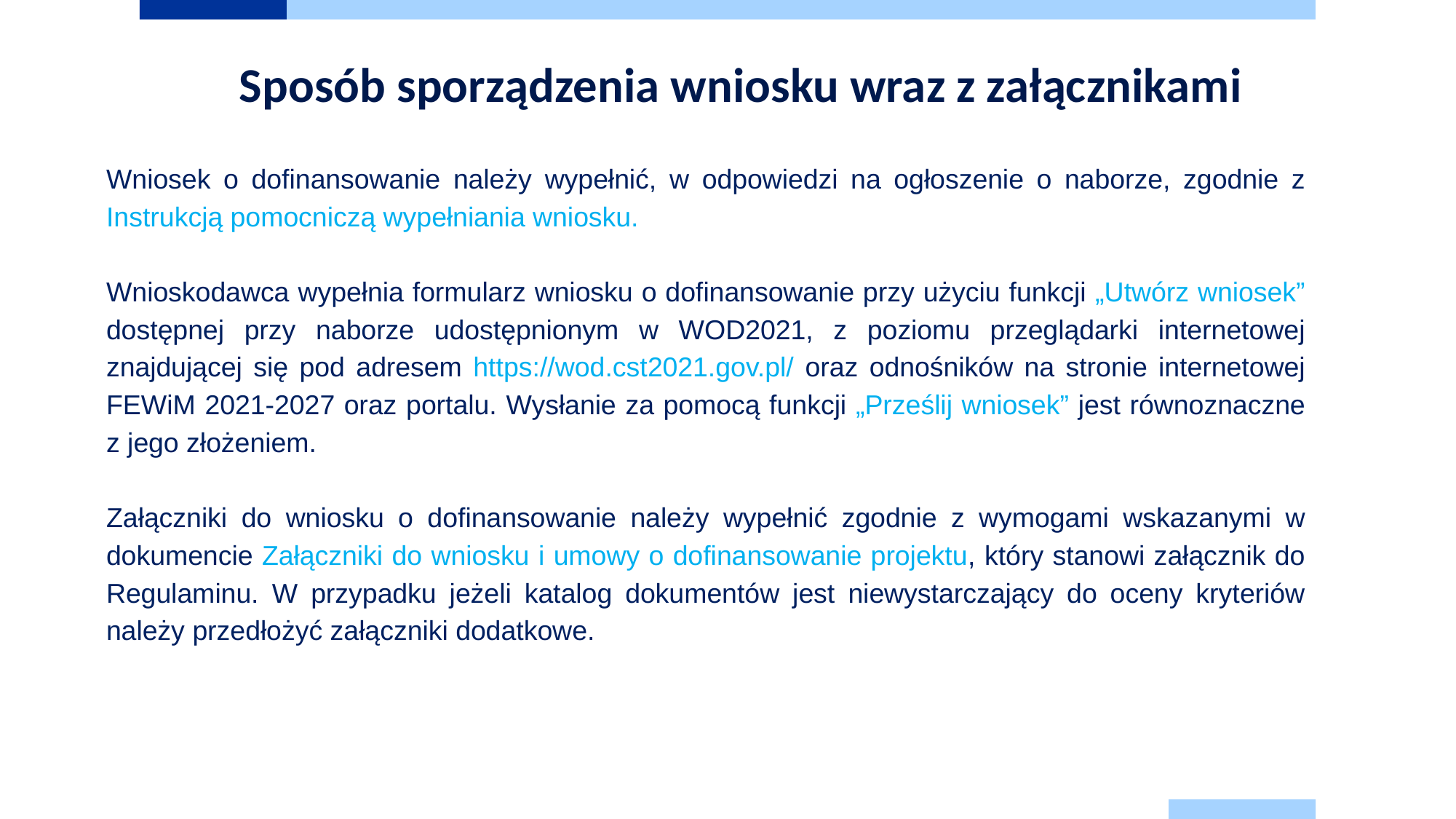

Sposób sporządzenia wniosku wraz z załącznikami
Wniosek o dofinansowanie należy wypełnić, w odpowiedzi na ogłoszenie o naborze, zgodnie z Instrukcją pomocniczą wypełniania wniosku.

Wnioskodawca wypełnia formularz wniosku o dofinansowanie przy użyciu funkcji „Utwórz wniosek” dostępnej przy naborze udostępnionym w WOD2021, z poziomu przeglądarki internetowej znajdującej się pod adresem https://wod.cst2021.gov.pl/ oraz odnośników na stronie internetowej FEWiM 2021-2027 oraz portalu. Wysłanie za pomocą funkcji „Prześlij wniosek” jest równoznaczne z jego złożeniem.

Załączniki do wniosku o dofinansowanie należy wypełnić zgodnie z wymogami wskazanymi w dokumencie Załączniki do wniosku i umowy o dofinansowanie projektu, który stanowi załącznik do Regulaminu. W przypadku jeżeli katalog dokumentów jest niewystarczający do oceny kryteriów należy przedłożyć załączniki dodatkowe.